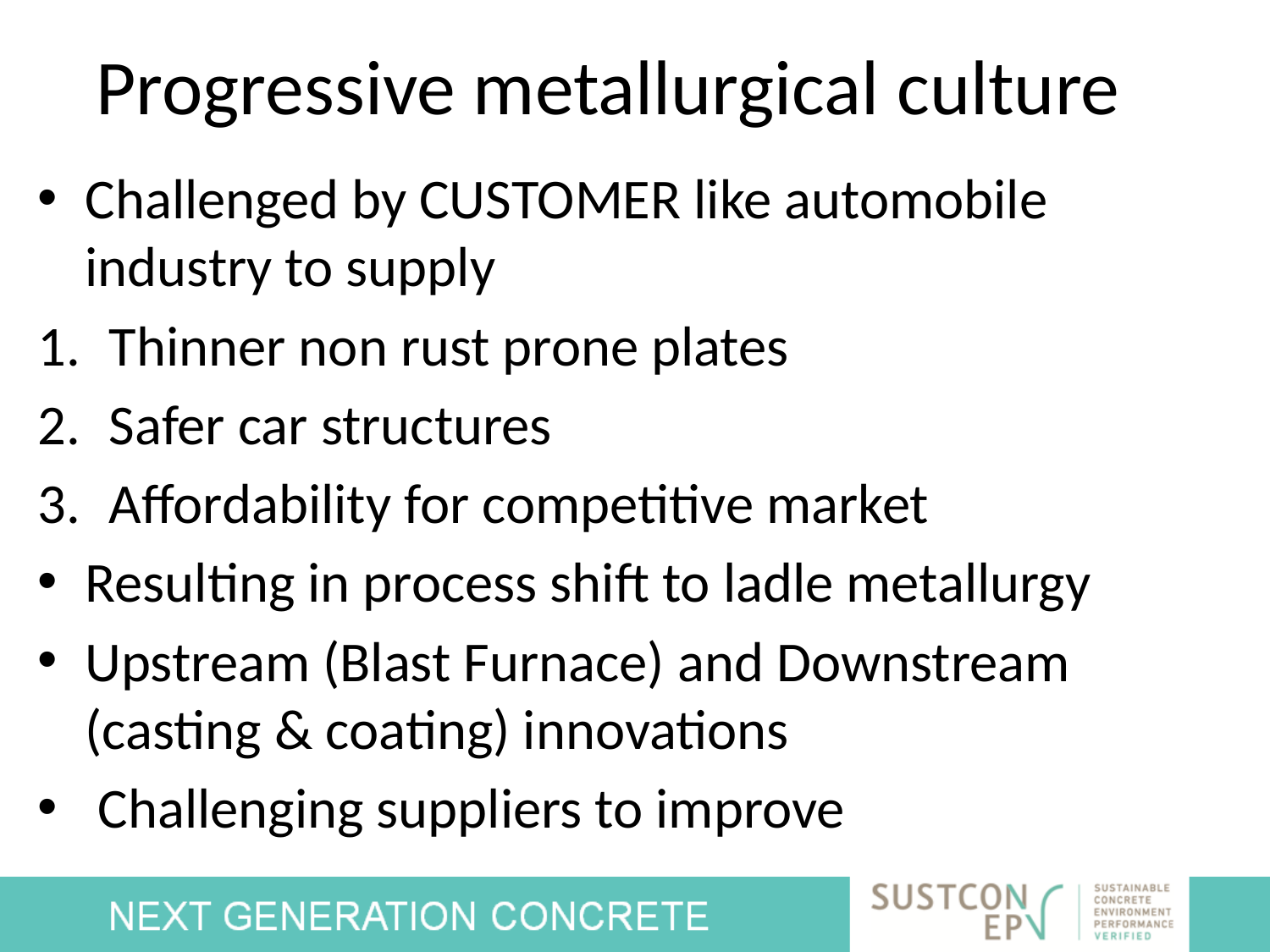

# Progressive metallurgical culture
Challenged by CUSTOMER like automobile industry to supply
Thinner non rust prone plates
Safer car structures
Affordability for competitive market
Resulting in process shift to ladle metallurgy
Upstream (Blast Furnace) and Downstream (casting & coating) innovations
 Challenging suppliers to improve